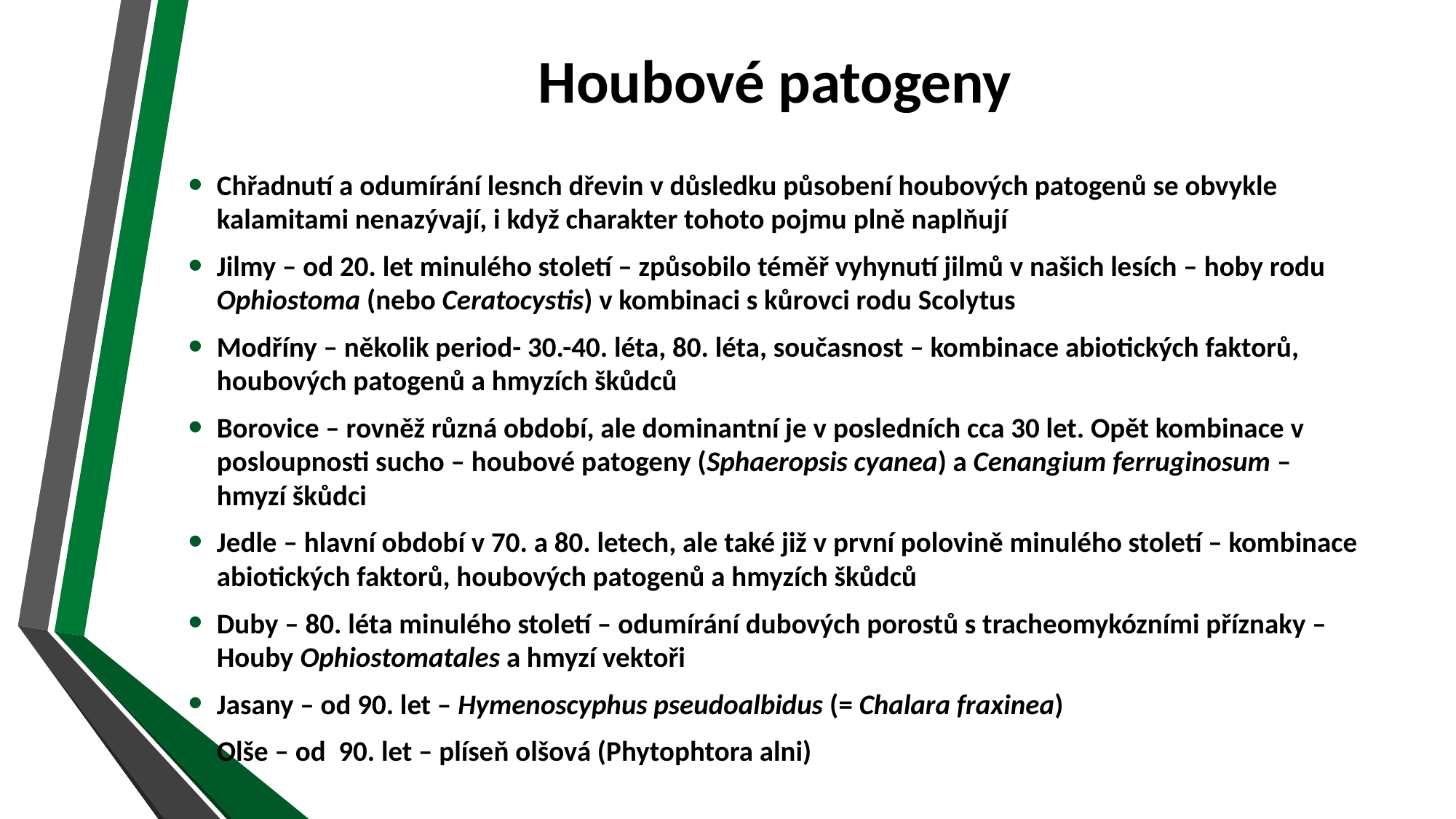

# Houbové patogeny
Chřadnutí a odumírání lesnch dřevin v důsledku působení houbových patogenů se obvykle kalamitami nenazývají, i když charakter tohoto pojmu plně naplňují
Jilmy – od 20. let minulého století – způsobilo téměř vyhynutí jilmů v našich lesích – hoby rodu Ophiostoma (nebo Ceratocystis) v kombinaci s kůrovci rodu Scolytus
Modříny – několik period- 30.-40. léta, 80. léta, současnost – kombinace abiotických faktorů, houbových patogenů a hmyzích škůdců
Borovice – rovněž různá období, ale dominantní je v posledních cca 30 let. Opět kombinace v posloupnosti sucho – houbové patogeny (Sphaeropsis cyanea) a Cenangium ferruginosum – hmyzí škůdci
Jedle – hlavní období v 70. a 80. letech, ale také již v první polovině minulého století – kombinace abiotických faktorů, houbových patogenů a hmyzích škůdců
Duby – 80. léta minulého století – odumírání dubových porostů s tracheomykózními příznaky – Houby Ophiostomatales a hmyzí vektoři
Jasany – od 90. let – Hymenoscyphus pseudoalbidus (= Chalara fraxinea)
Olše – od  90. let – plíseň olšová (Phytophtora alni)